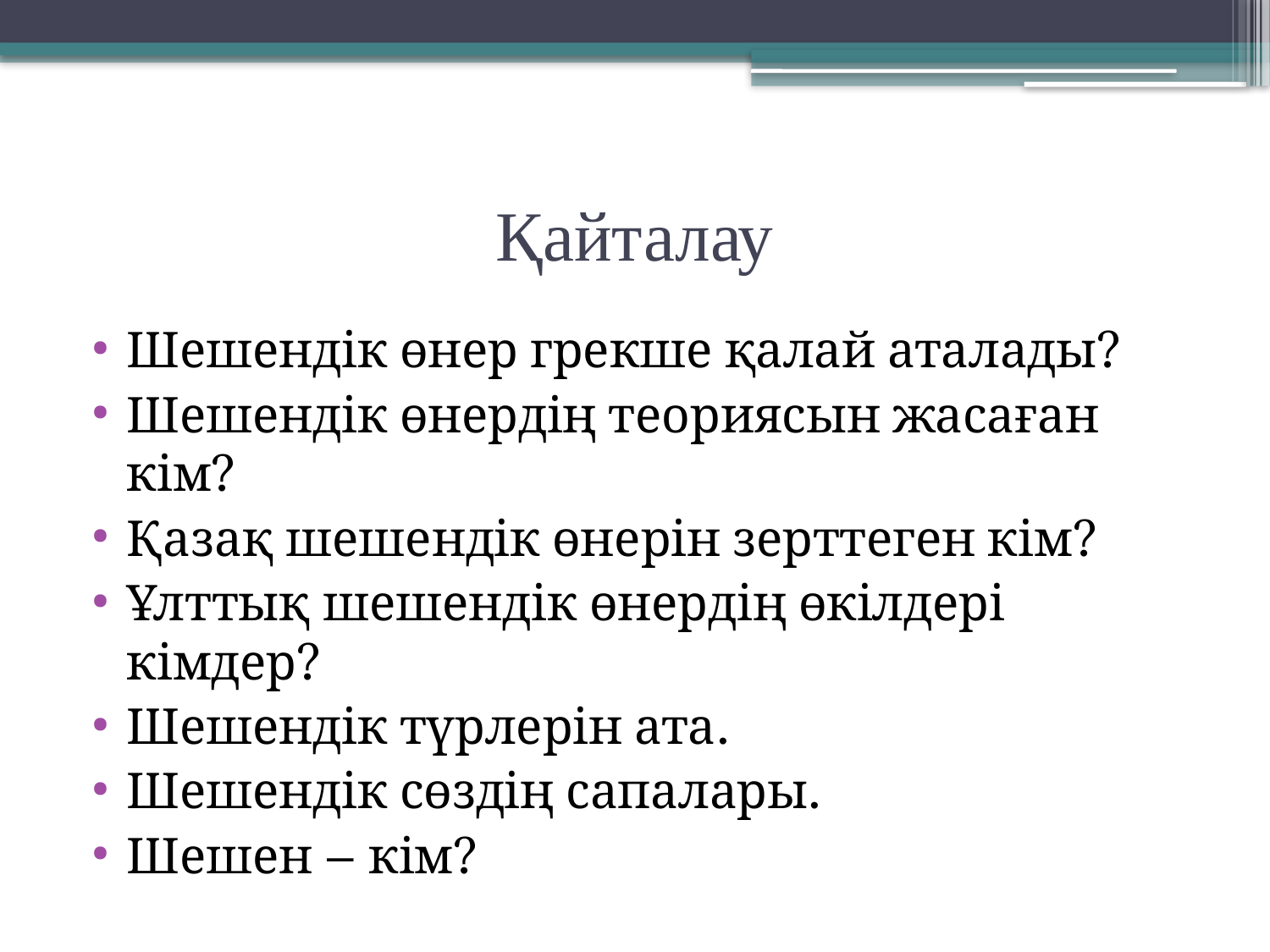

# Қайталау
Шешендік өнер грекше қалай аталады?
Шешендік өнердің теориясын жасаған кім?
Қазақ шешендік өнерін зерттеген кім?
Ұлттық шешендік өнердің өкілдері кімдер?
Шешендік түрлерін ата.
Шешендік сөздің сапалары.
Шешен – кім?